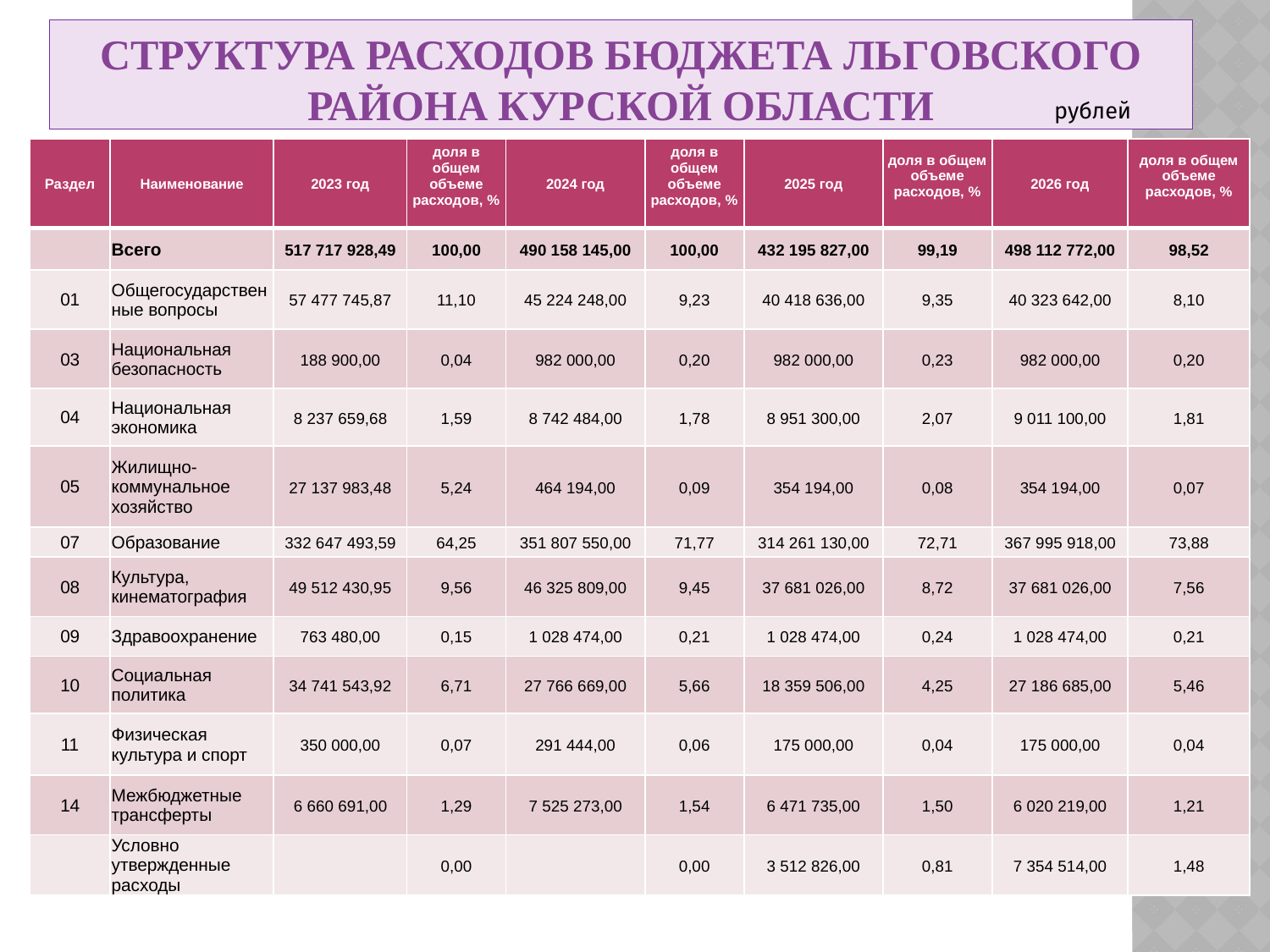

# СТРУКТУРА РАСХОДОВ БЮДЖЕТА ЛЬГОВСКОГО РАЙОНА КУРСКОЙ ОБЛАСТИ
рублей
| Раздел | Наименование | 2023 год | доля в общем объеме расходов, % | 2024 год | доля в общем объеме расходов, % | 2025 год | доля в общем объеме расходов, % | 2026 год | доля в общем объеме расходов, % |
| --- | --- | --- | --- | --- | --- | --- | --- | --- | --- |
|  | Всего | 517 717 928,49 | 100,00 | 490 158 145,00 | 100,00 | 432 195 827,00 | 99,19 | 498 112 772,00 | 98,52 |
| 01 | Общегосударственные вопросы | 57 477 745,87 | 11,10 | 45 224 248,00 | 9,23 | 40 418 636,00 | 9,35 | 40 323 642,00 | 8,10 |
| 03 | Национальная безопасность | 188 900,00 | 0,04 | 982 000,00 | 0,20 | 982 000,00 | 0,23 | 982 000,00 | 0,20 |
| 04 | Национальная экономика | 8 237 659,68 | 1,59 | 8 742 484,00 | 1,78 | 8 951 300,00 | 2,07 | 9 011 100,00 | 1,81 |
| 05 | Жилищно-коммунальное хозяйство | 27 137 983,48 | 5,24 | 464 194,00 | 0,09 | 354 194,00 | 0,08 | 354 194,00 | 0,07 |
| 07 | Образование | 332 647 493,59 | 64,25 | 351 807 550,00 | 71,77 | 314 261 130,00 | 72,71 | 367 995 918,00 | 73,88 |
| 08 | Культура, кинематография | 49 512 430,95 | 9,56 | 46 325 809,00 | 9,45 | 37 681 026,00 | 8,72 | 37 681 026,00 | 7,56 |
| 09 | Здравоохранение | 763 480,00 | 0,15 | 1 028 474,00 | 0,21 | 1 028 474,00 | 0,24 | 1 028 474,00 | 0,21 |
| 10 | Социальная политика | 34 741 543,92 | 6,71 | 27 766 669,00 | 5,66 | 18 359 506,00 | 4,25 | 27 186 685,00 | 5,46 |
| 11 | Физическая культура и спорт | 350 000,00 | 0,07 | 291 444,00 | 0,06 | 175 000,00 | 0,04 | 175 000,00 | 0,04 |
| 14 | Межбюджетные трансферты | 6 660 691,00 | 1,29 | 7 525 273,00 | 1,54 | 6 471 735,00 | 1,50 | 6 020 219,00 | 1,21 |
|  | Условно утвержденные расходы |  | 0,00 |  | 0,00 | 3 512 826,00 | 0,81 | 7 354 514,00 | 1,48 |